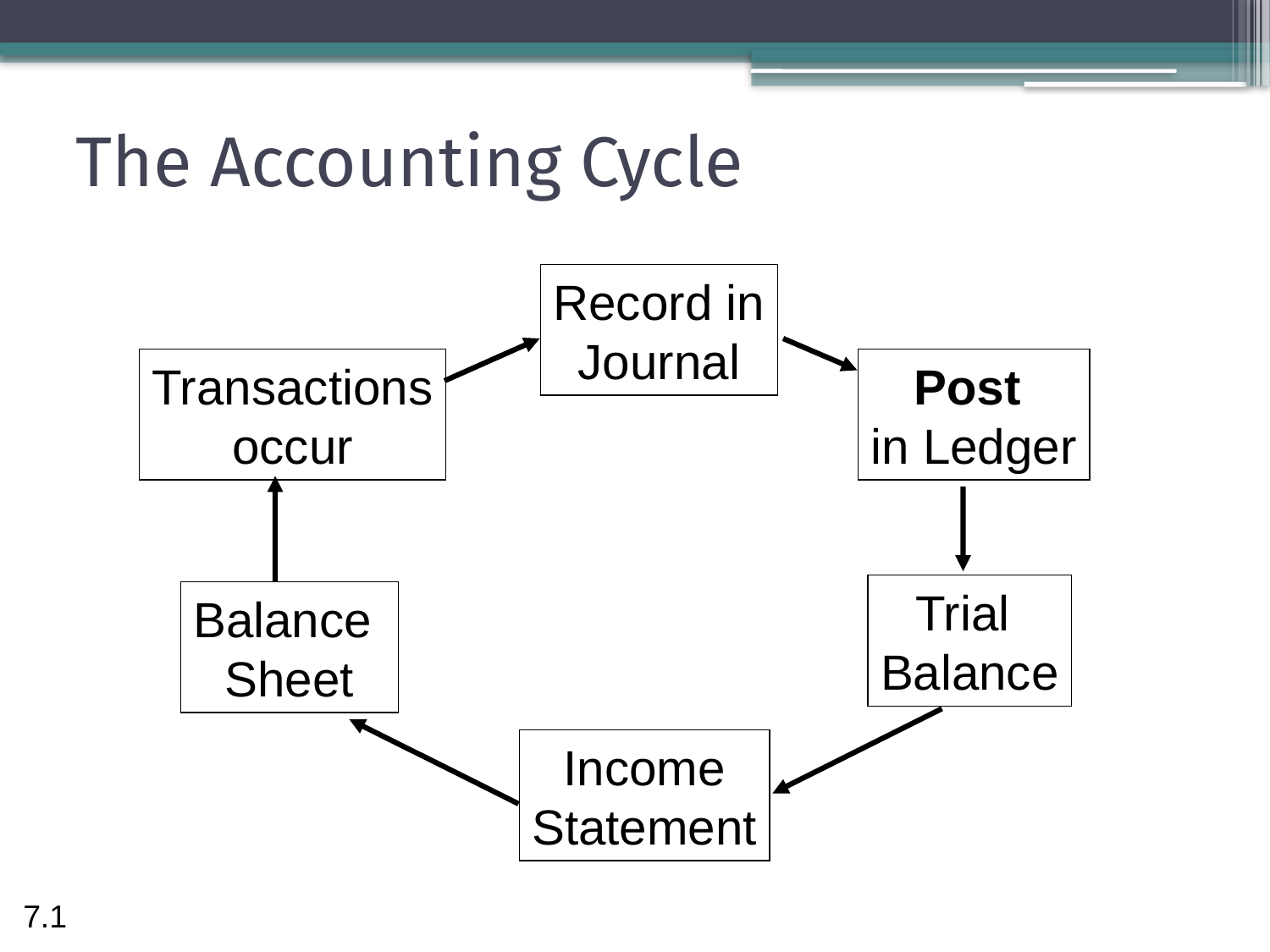

# The Accounting Cycle
Record in
Journal

Transactions
occur
Post
in Ledger

Trial
Balance
Balance
Sheet

Income
Statement
7.1